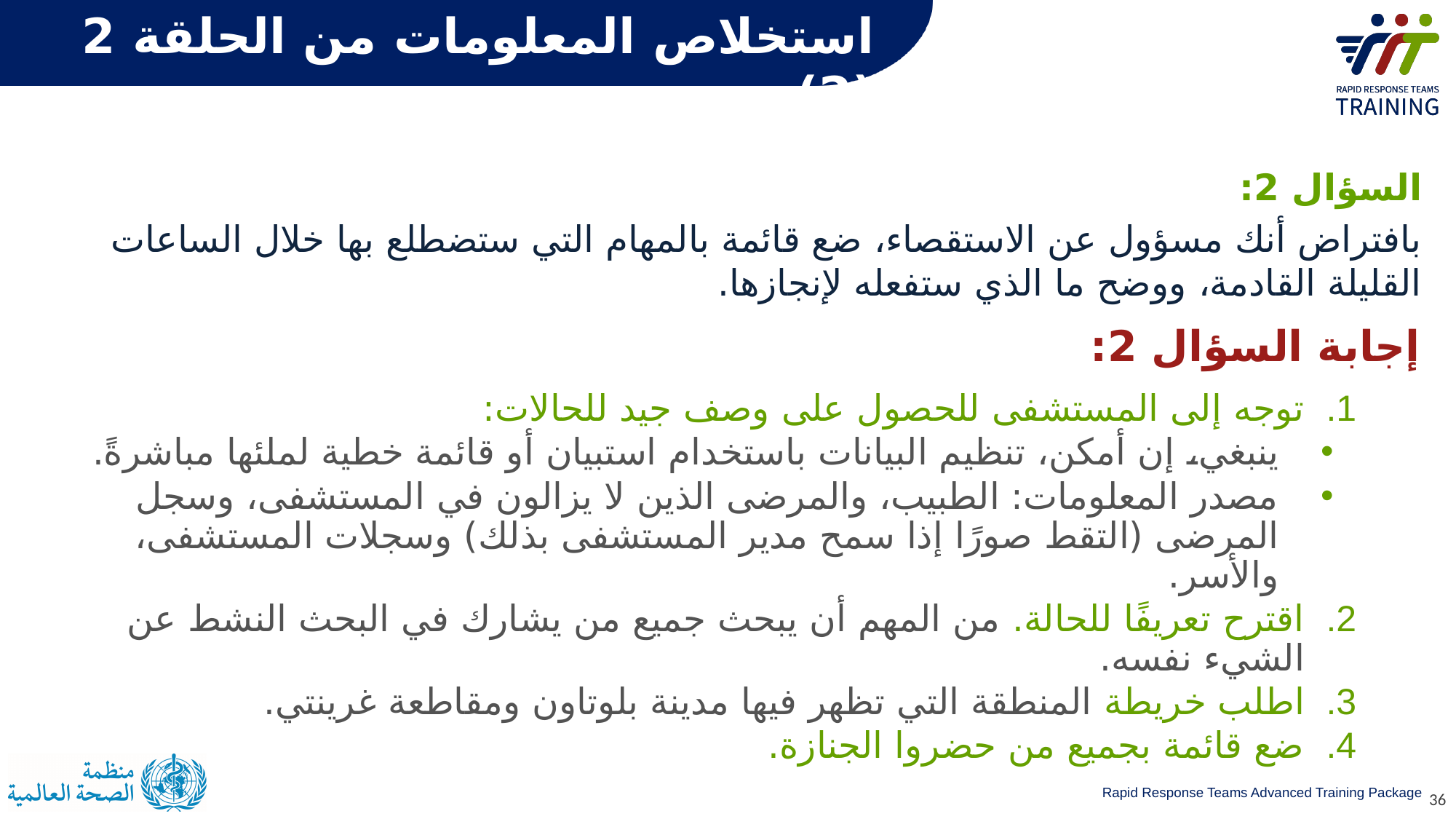

استخلاص المعلومات من الحلقة 2 (2)
السؤال 2:
بافتراض أنك مسؤول عن الاستقصاء، ضع قائمة بالمهام التي ستضطلع بها خلال الساعات القليلة القادمة، ووضح ما الذي ستفعله لإنجازها.
إجابة السؤال 2:
توجه إلى المستشفى للحصول على وصف جيد للحالات:
ينبغي، إن أمكن، تنظيم البيانات باستخدام استبيان أو قائمة خطية لملئها مباشرةً.
مصدر المعلومات: الطبيب، والمرضى الذين لا يزالون في المستشفى، وسجل المرضى (التقط صورًا إذا سمح مدير المستشفى بذلك) وسجلات المستشفى، والأسر.
اقترح تعريفًا للحالة. من المهم أن يبحث جميع من يشارك في البحث النشط عن الشيء نفسه.
اطلب خريطة المنطقة التي تظهر فيها مدينة بلوتاون ومقاطعة غرينتي.
ضع قائمة بجميع من حضروا الجنازة.